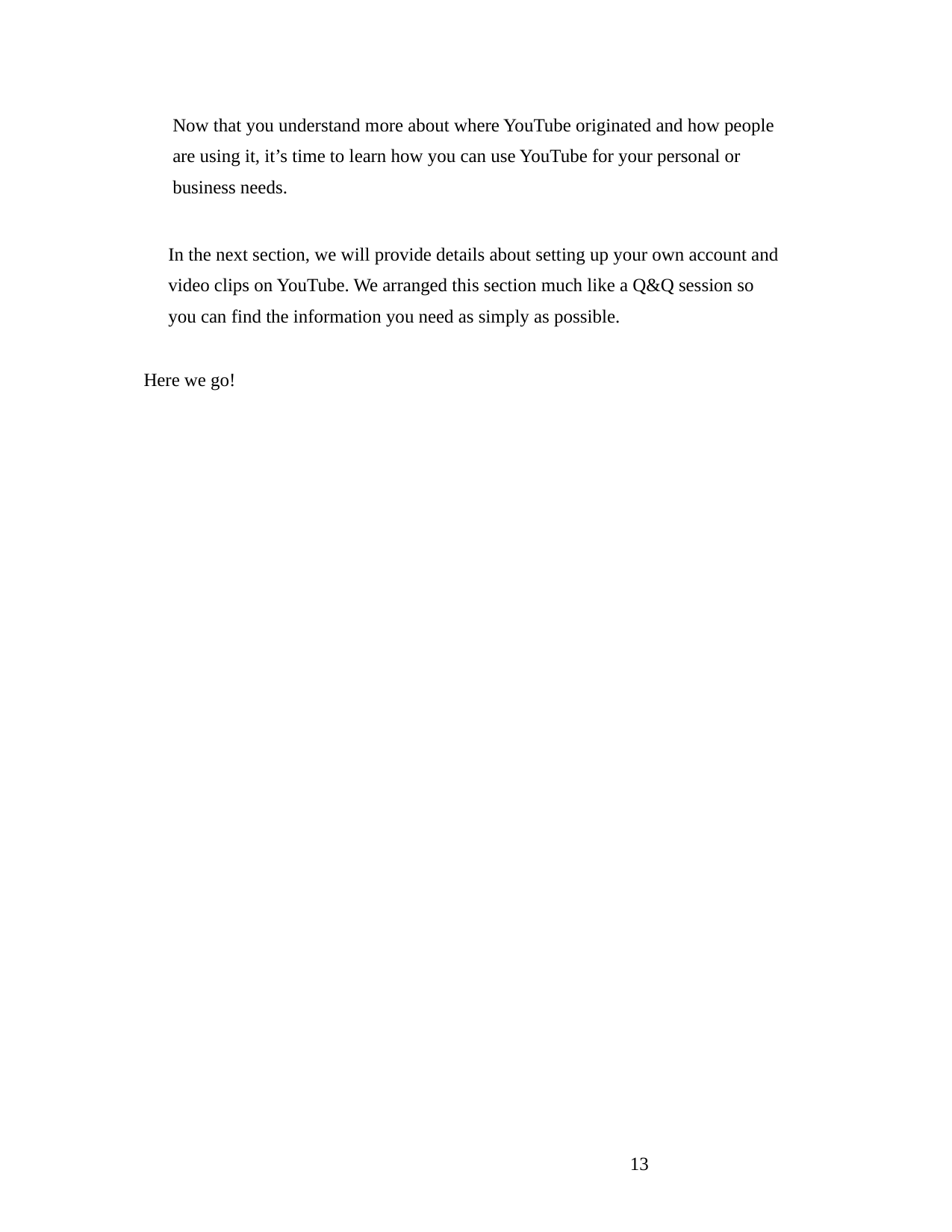

Now that you understand more about where YouTube originated and how people
are using it, it’s time to learn how you can use YouTube for your personal or
business needs.
In the next section, we will provide details about setting up your own account and
video clips on YouTube. We arranged this section much like a Q&Q session so
you can find the information you need as simply as possible.
Here we go!
13